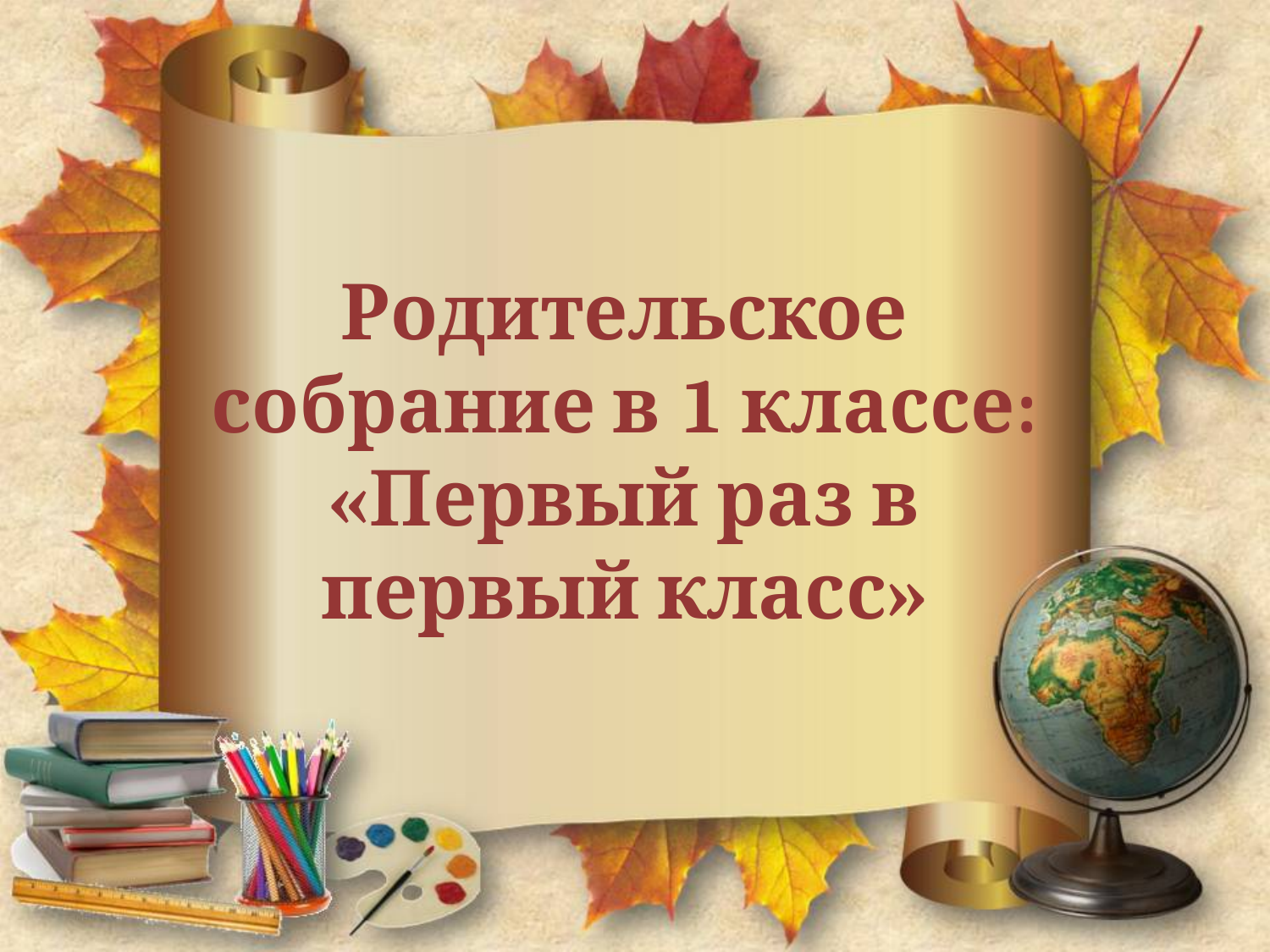

# Родительское собрание в 1 классе: «Первый раз в первый класс»